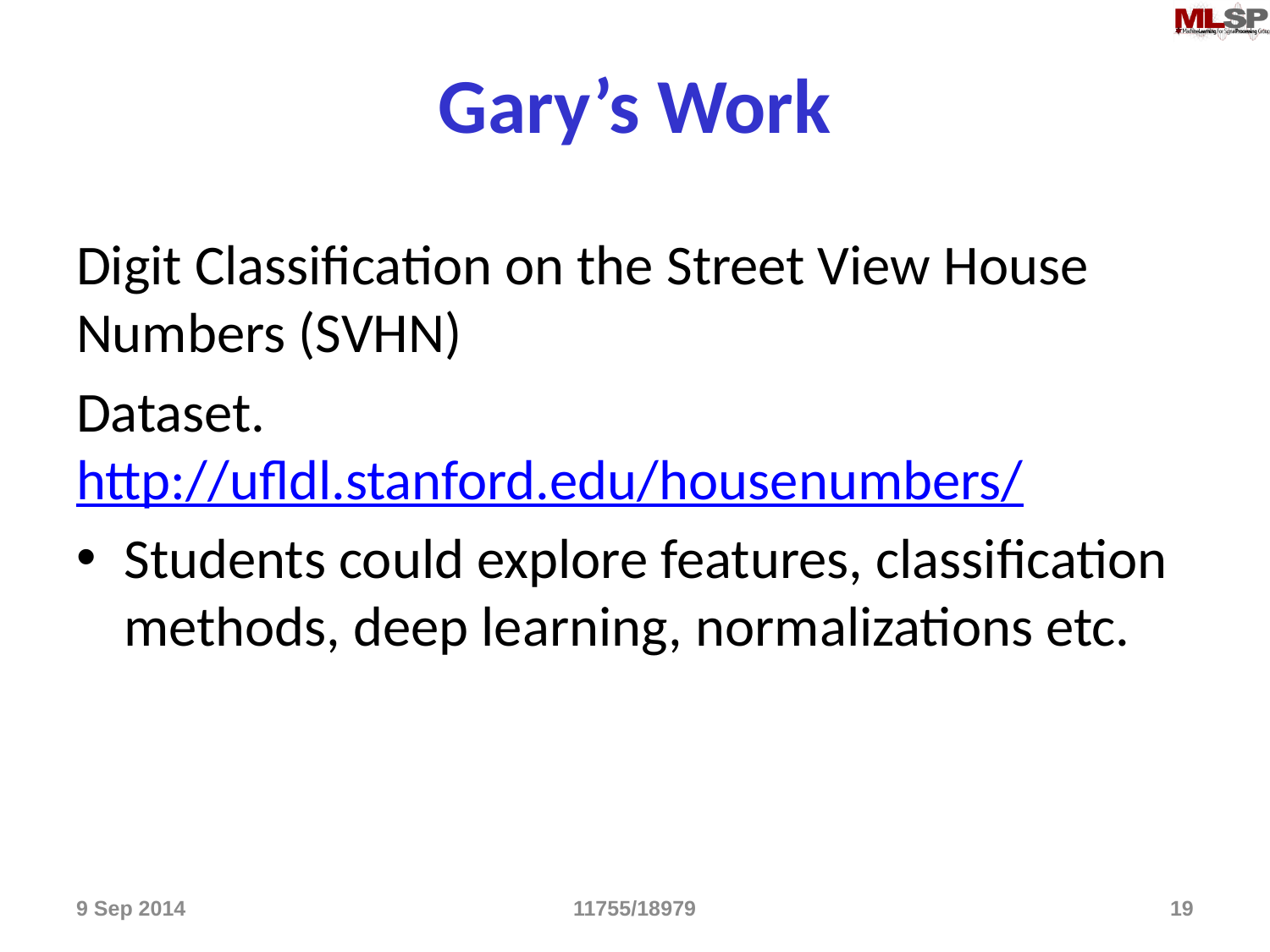

# Gary’s Work
Digit Classification on the Street View House Numbers (SVHN)
Dataset. http://ufldl.stanford.edu/housenumbers/
Students could explore features, classification methods, deep learning, normalizations etc.
9 Sep 2014
11755/18979
19